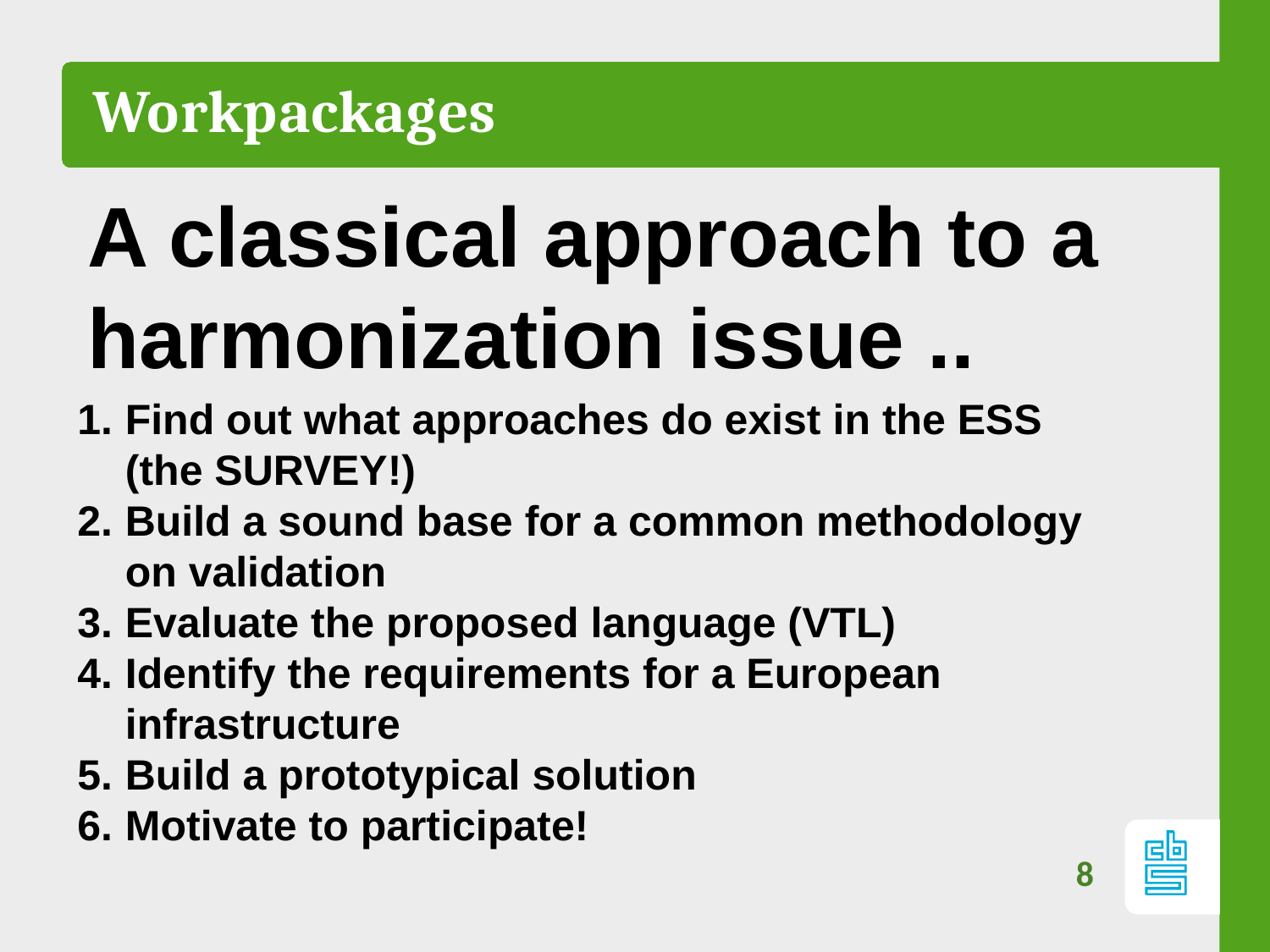

Workpackages
A classical approach to a harmonization issue ..
Find out what approaches do exist in the ESS (the SURVEY!)
Build a sound base for a common methodology on validation
Evaluate the proposed language (VTL)
Identify the requirements for a European infrastructure
Build a prototypical solution
Motivate to participate!
8